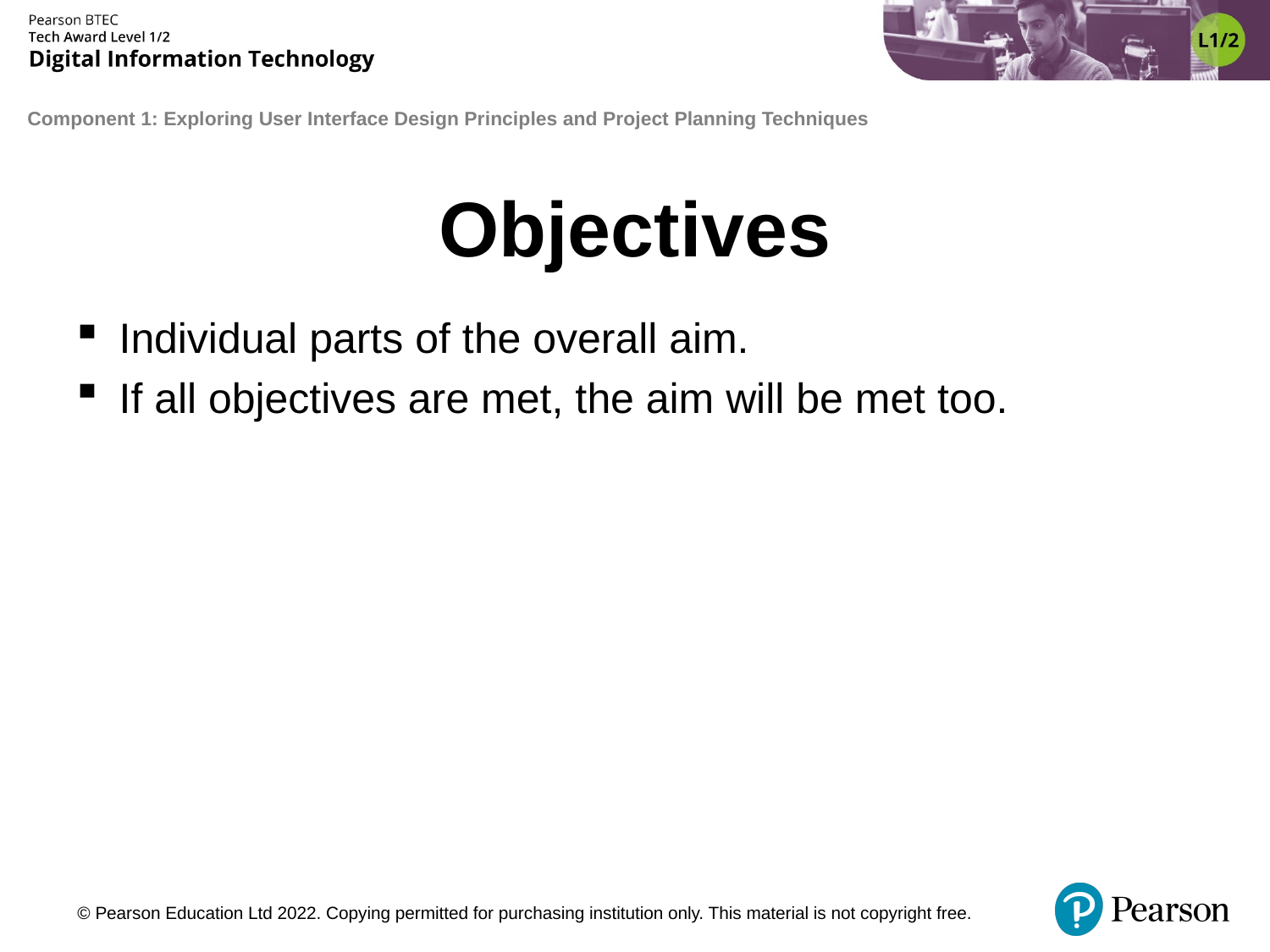

# Objectives
Individual parts of the overall aim.
If all objectives are met, the aim will be met too.